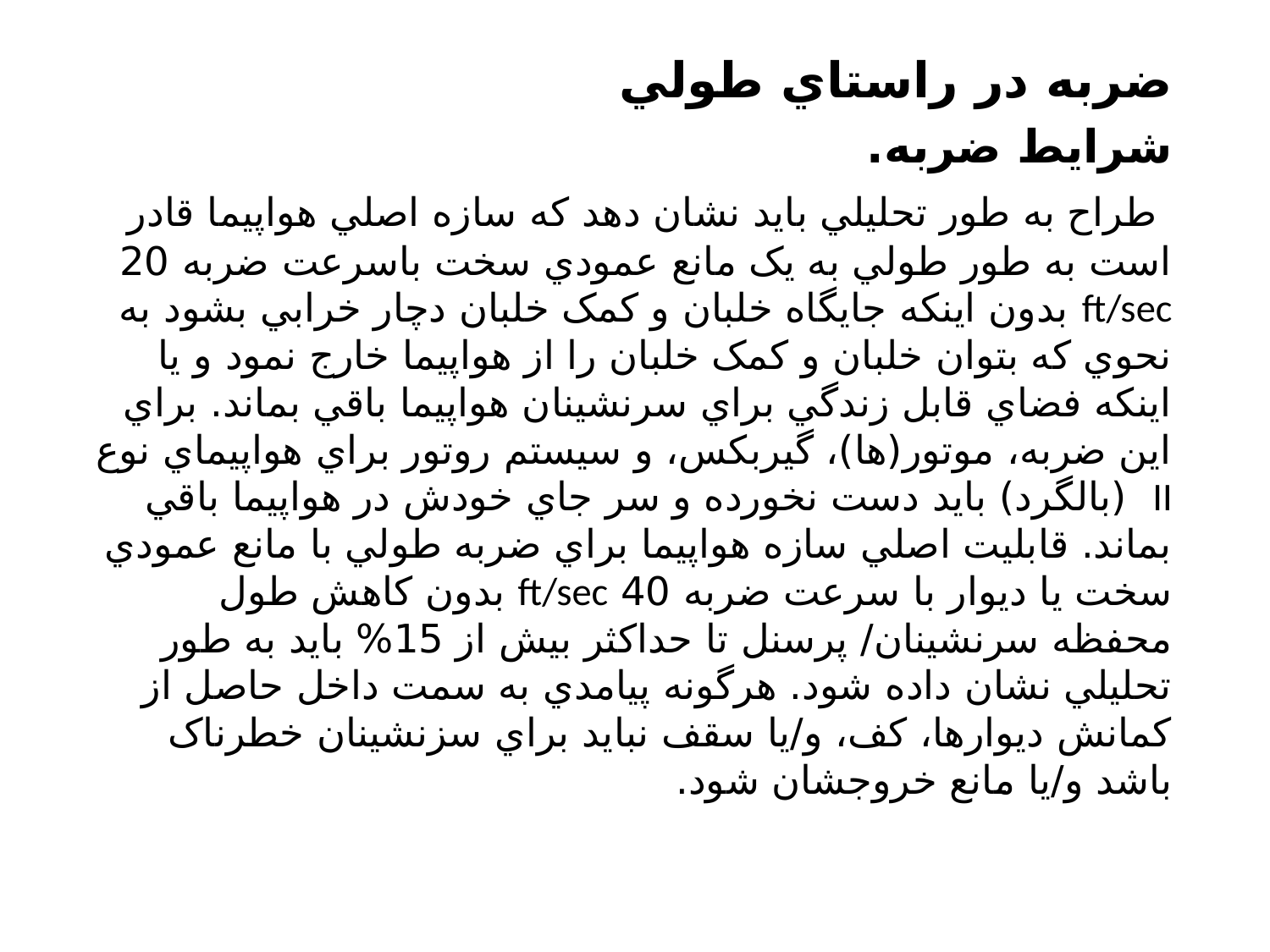

ضربه در راستاي طولي
شرايط ضربه.
 طراح به طور تحليلي بايد نشان دهد که سازه اصلي هواپيما قادر است به طور طولي به يک مانع عمودي سخت باسرعت ضربه 20 ft/sec بدون اينکه جايگاه خلبان و کمک خلبان دچار خرابي بشود به نحوي که بتوان خلبان و کمک خلبان را از هواپيما خارج نمود و يا اينکه فضاي قابل زندگي براي سرنشينان هواپيما باقي بماند. براي اين ضربه، موتور(ها)، گيربکس، و سيستم روتور براي هواپيماي نوع II  (بالگرد) بايد دست نخورده و سر جاي خودش در هواپيما باقي بماند. قابليت اصلي سازه هواپيما براي ضربه طولي با مانع عمودي سخت يا ديوار با سرعت ضربه 40 ft/sec بدون کاهش طول محفظه سرنشينان/ پرسنل تا حداکثر بيش از 15% بايد به طور تحليلي نشان داده شود. هرگونه پيامدي به سمت داخل حاصل از کمانش ديوارها، کف، و/يا سقف نبايد براي سزنشينان خطرناک باشد و/يا مانع خروجشان شود.